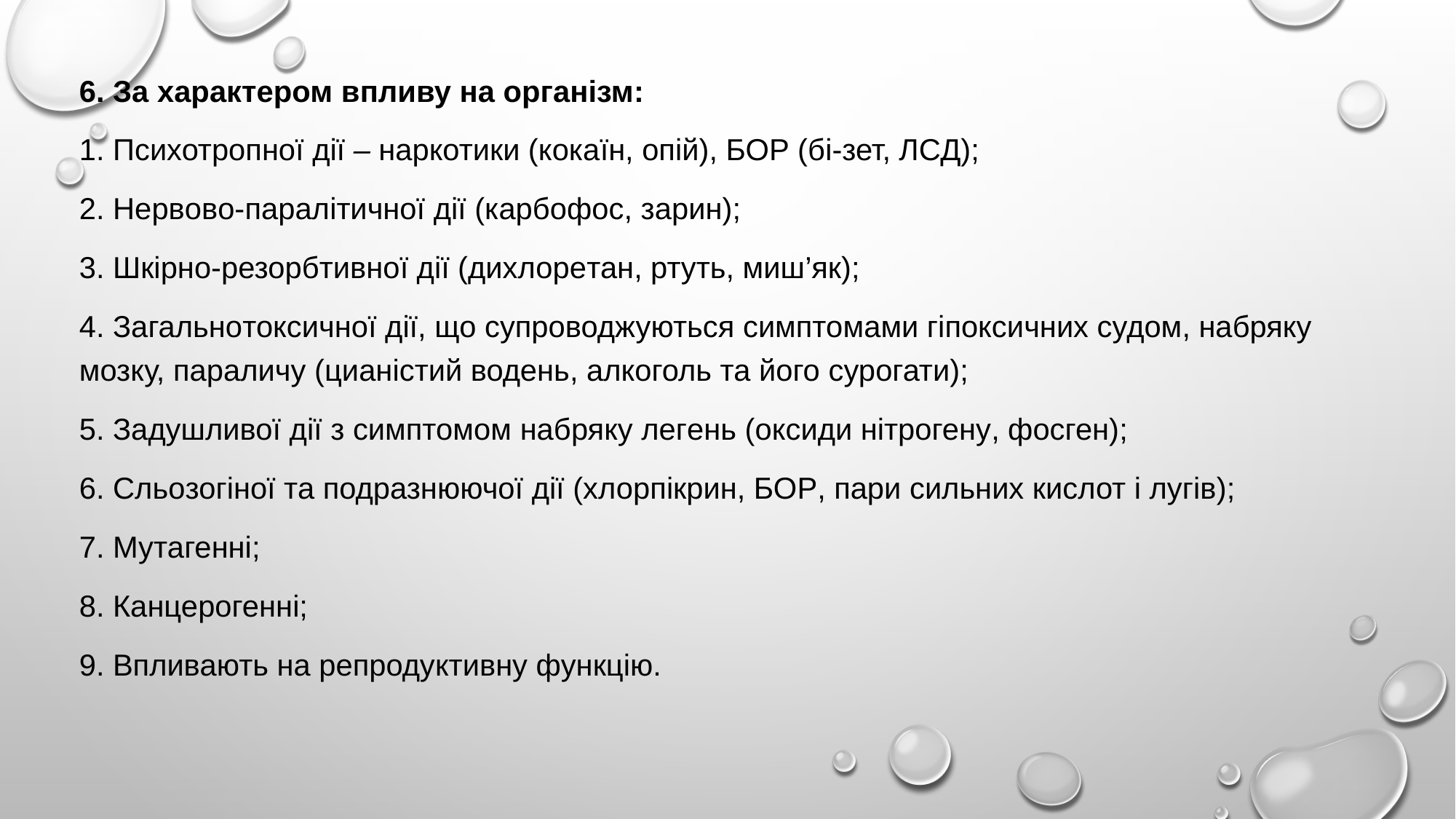

6. За характером впливу на організм:
1. Психотропної дії – наркотики (кокаїн, опій), БОР (бі-зет, ЛСД);
2. Нервово-паралітичної дії (карбофос, зарин);
3. Шкірно-резорбтивної дії (дихлоретан, ртуть, миш’як);
4. Загальнотоксичної дії, що супроводжуються симптомами гіпоксичних судом, набряку мозку, параличу (цианістий водень, алкоголь та його сурогати);
5. Задушливої дії з симптомом набряку легень (оксиди нітрогену, фосген);
6. Сльозогіної та подразнюючої дії (хлорпікрин, БОР, пари сильних кислот і лугів);
7. Мутагенні;
8. Канцерогенні;
9. Впливають на репродуктивну функцію.